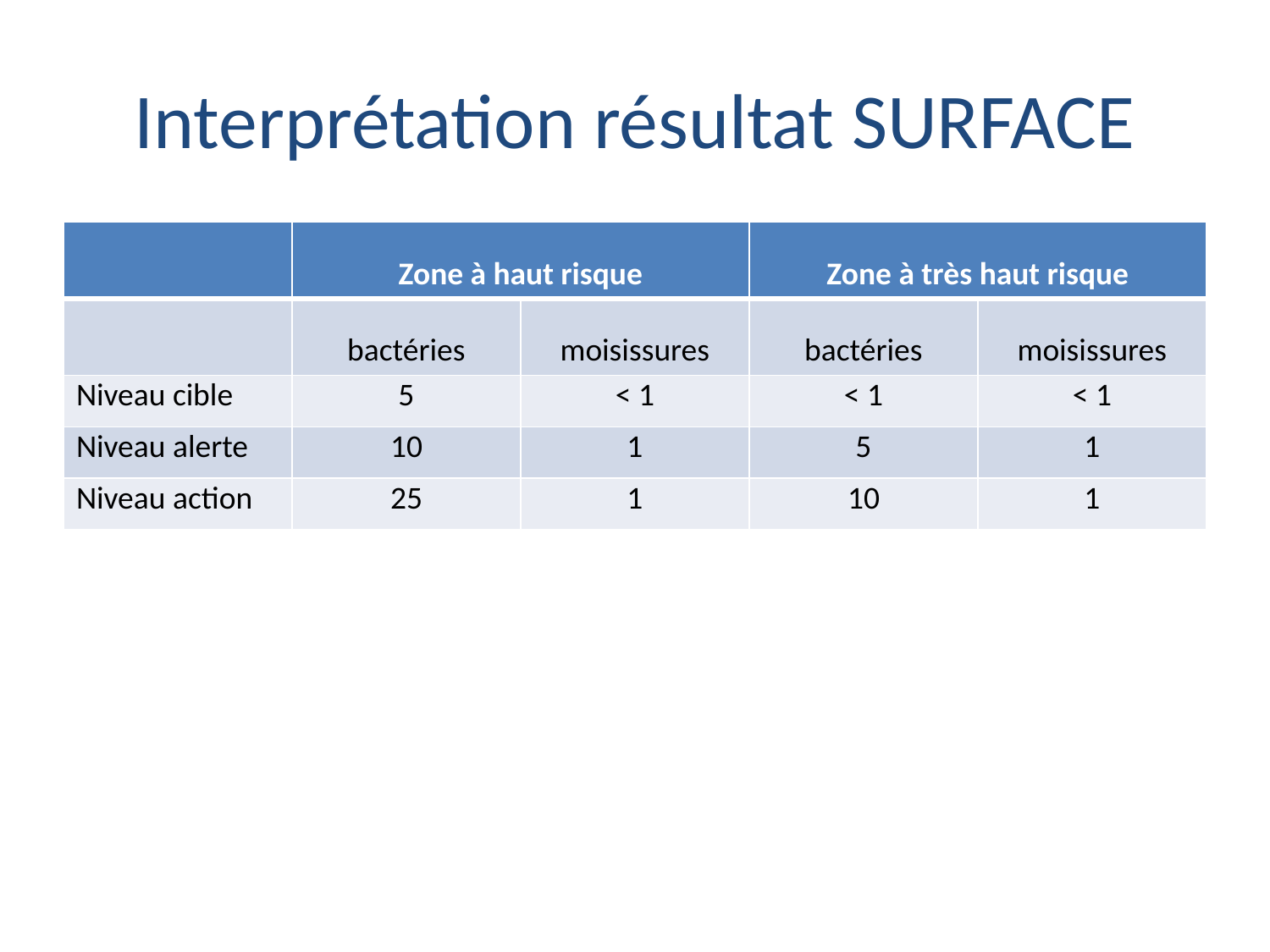

# Interprétation résultat SURFACE
|  | Zone à haut risque |  | Zone à très haut risque |  |
| --- | --- | --- | --- | --- |
|  | bactéries | moisissures | bactéries | moisissures |
| Niveau cible | 5 | < 1 | < 1 | < 1 |
| Niveau alerte | 10 | 1 | 5 | 1 |
| Niveau action | 25 | 1 | 10 | 1 |